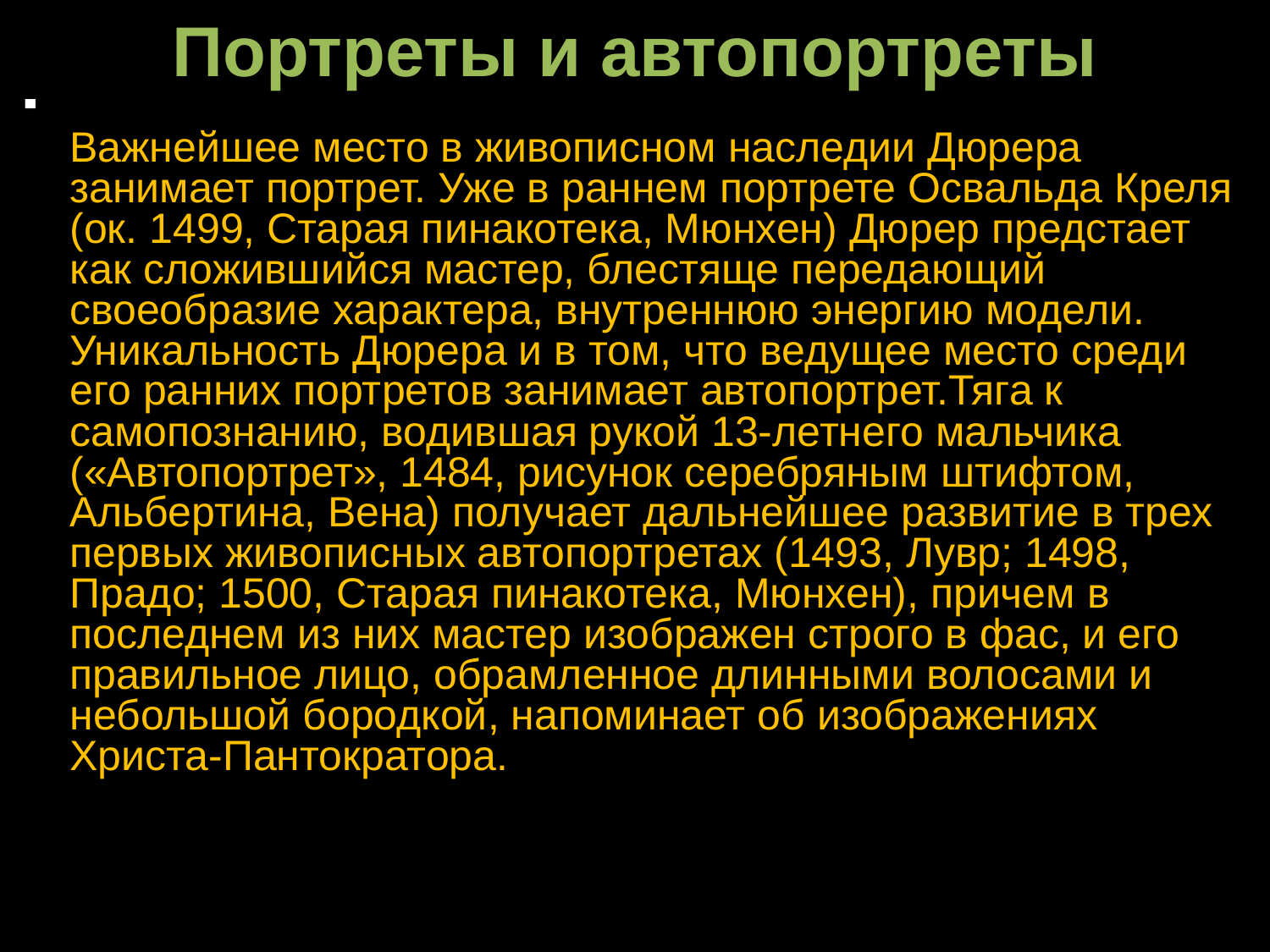

Портреты и автопортреты
Важнейшее место в живописном наследии Дюрера занимает портрет. Уже в раннем портрете Освальда Креля (ок. 1499, Старая пинакотека, Мюнхен) Дюрер предстает как сложившийся мастер, блестяще передающий своеобразие характера, внутреннюю энергию модели. Уникальность Дюрера и в том, что ведущее место среди его ранних портретов занимает автопортрет.Тяга к самопознанию, водившая рукой 13-летнего мальчика («Автопортрет», 1484, рисунок серебряным штифтом, Альбертина, Вена) получает дальнейшее развитие в трех первых живописных автопортретах (1493, Лувр; 1498, Прадо; 1500, Старая пинакотека, Мюнхен), причем в последнем из них мастер изображен строго в фас, и его правильное лицо, обрамленное длинными волосами и небольшой бородкой, напоминает об изображениях Христа-Пантократора.